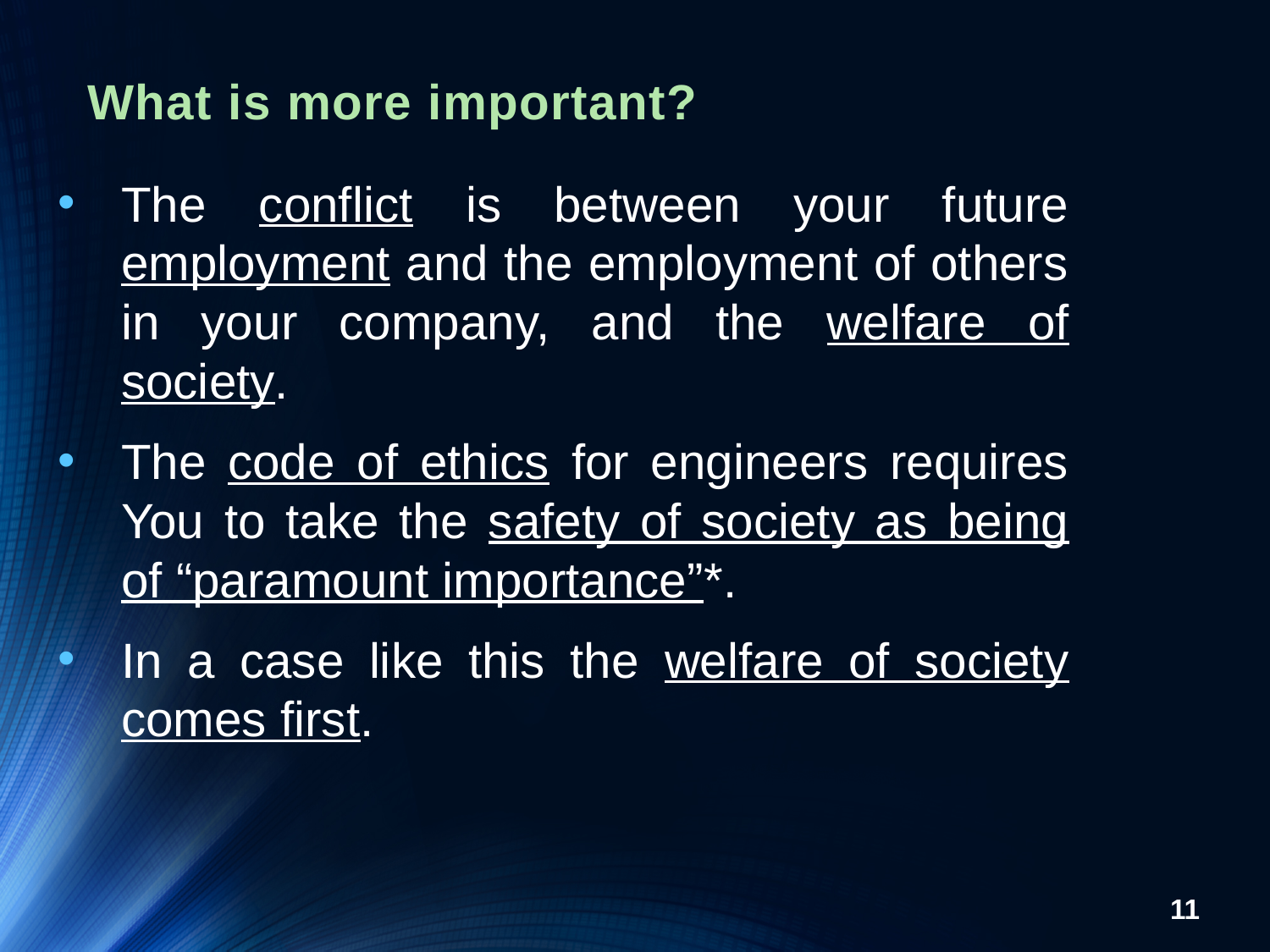

# What is more important?
The conflict is between your future employment and the employment of others in your company, and the welfare of society.
The code of ethics for engineers requires
You to take the safety of society as being of “paramount importance”*.
In a case like this the welfare of society comes first.

11